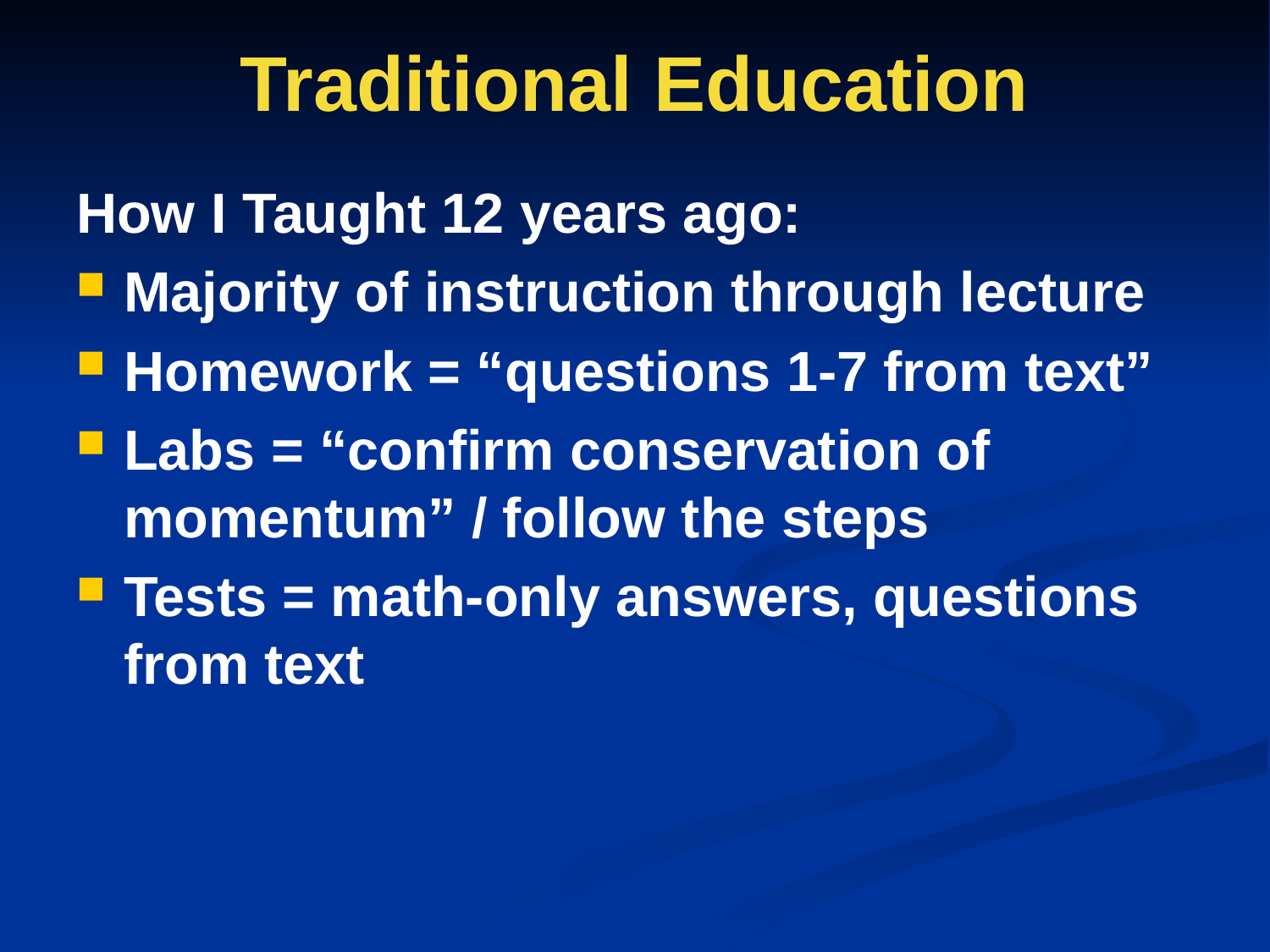

# Traditional Education
How I Taught 12 years ago:
Majority of instruction through lecture
Homework = “questions 1-7 from text”
Labs = “confirm conservation of momentum” / follow the steps
Tests = math-only answers, questions from text